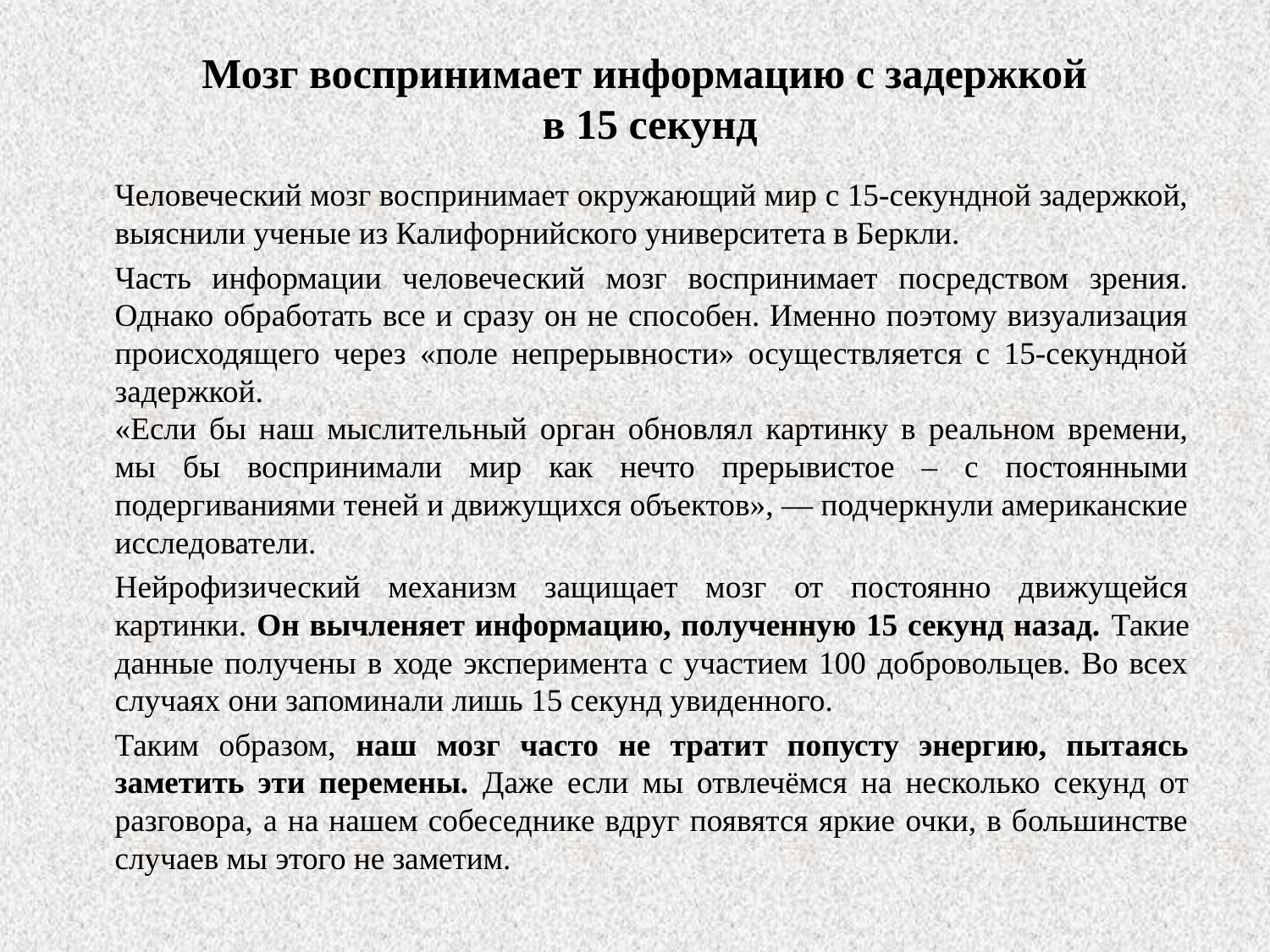

Мозг воспринимает информацию с задержкой
в 15 секунд
		Человеческий мозг воспринимает окружающий мир с 15-секундной задержкой, выяснили ученые из Калифорнийского университета в Беркли.
		Часть информации человеческий мозг воспринимает посредством зрения. Однако обработать все и сразу он не способен. Именно поэтому визуализация происходящего через «поле непрерывности» осуществляется с 15-секундной задержкой.
	«Если бы наш мыслительный орган обновлял картинку в реальном времени, мы бы воспринимали мир как нечто прерывистое – с постоянными подергиваниями теней и движущихся объектов», — подчеркнули американские исследователи.
		Нейрофизический механизм защищает мозг от постоянно движущейся картинки. Он вычленяет информацию, полученную 15 секунд назад. Такие данные получены в ходе эксперимента с участием 100 добровольцев. Во всех случаях они запоминали лишь 15 секунд увиденного.
		Таким образом, наш мозг часто не тратит попусту энергию, пытаясь заметить эти перемены. Даже если мы отвлечёмся на несколько секунд от разговора, а на нашем собеседнике вдруг появятся яркие очки, в большинстве случаев мы этого не заметим.